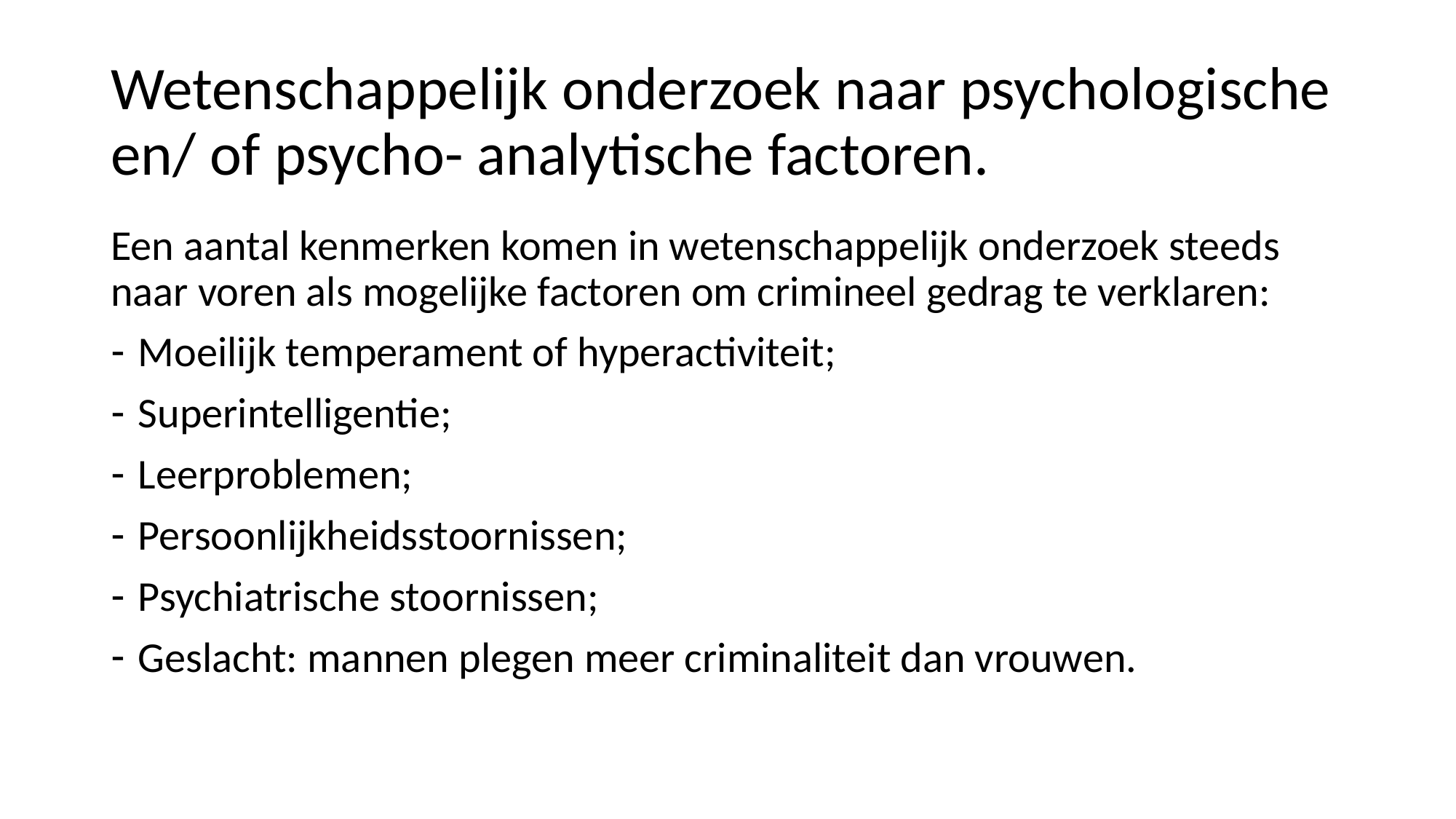

# Wetenschappelijk onderzoek naar psychologische en/ of psycho- analytische factoren.
Een aantal kenmerken komen in wetenschappelijk onderzoek steeds naar voren als mogelijke factoren om crimineel gedrag te verklaren:
Moeilijk temperament of hyperactiviteit;
Superintelligentie;
Leerproblemen;
Persoonlijkheidsstoornissen;
Psychiatrische stoornissen;
Geslacht: mannen plegen meer criminaliteit dan vrouwen.